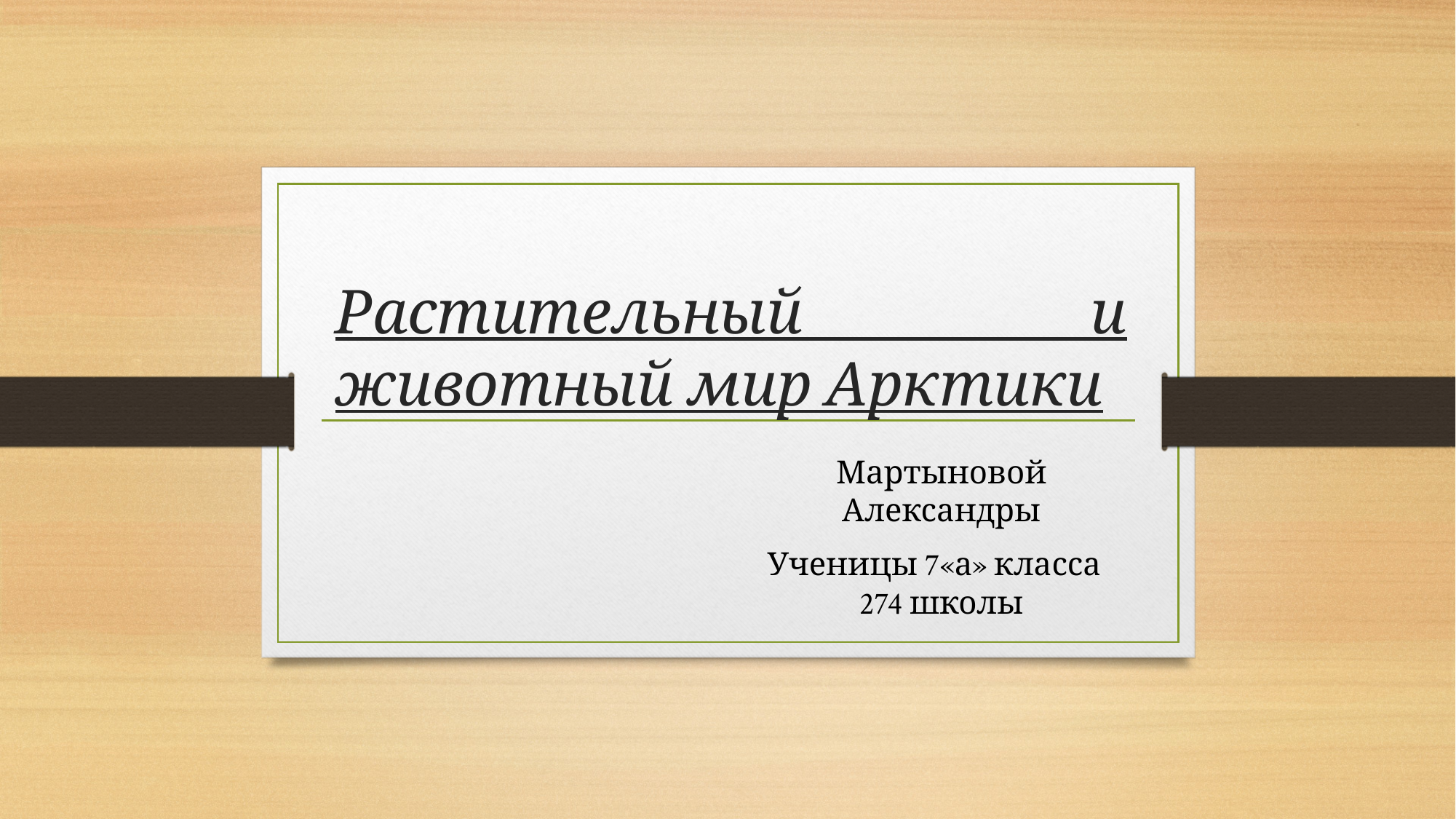

# Растительный и животный мир Арктики
Мартыновой Александры
Ученицы 7«а» класса   274 школы